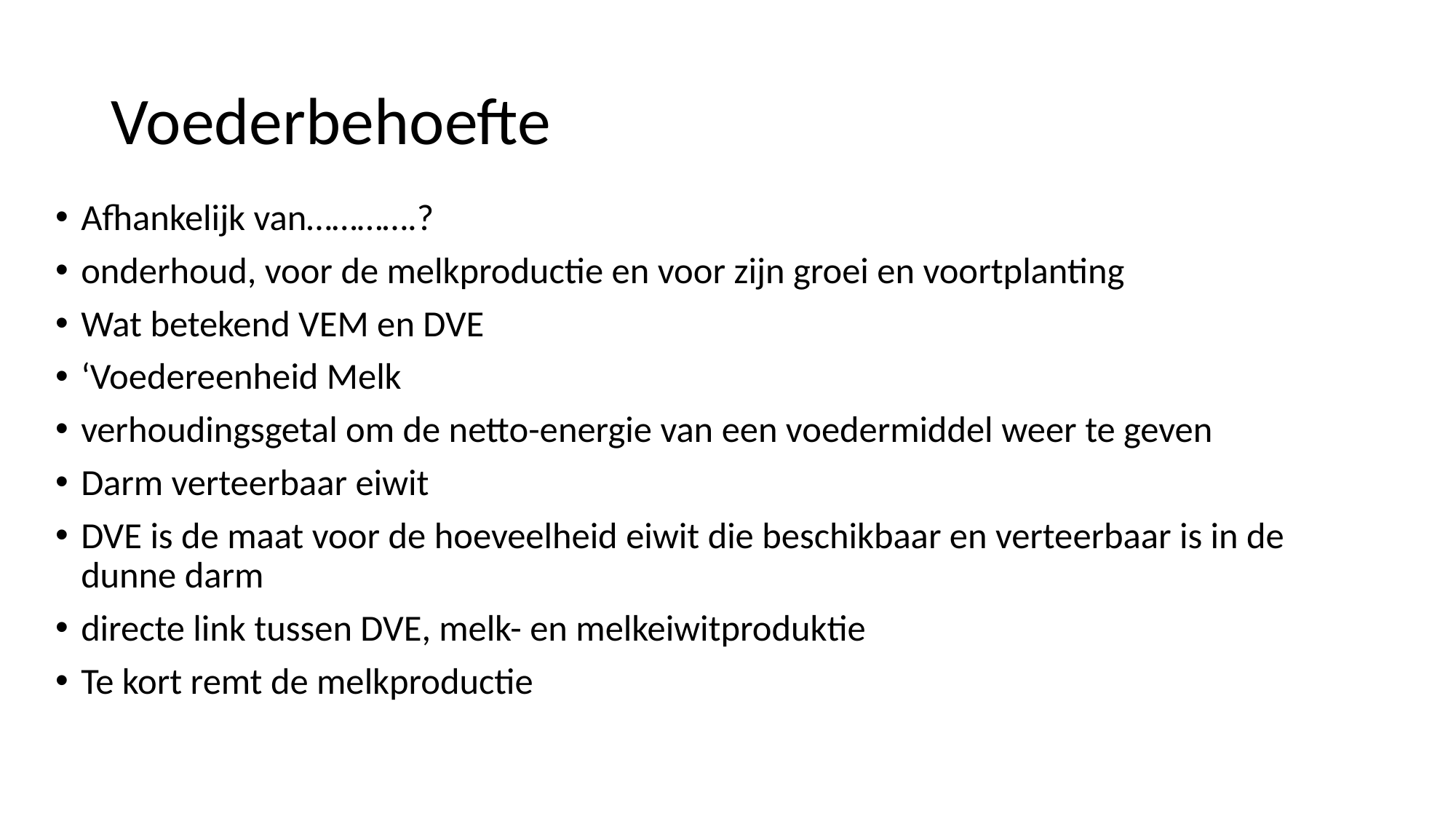

# Voederbehoefte
Afhankelijk van………….?
onderhoud, voor de melkproductie en voor zijn groei en voortplanting
Wat betekend VEM en DVE
‘Voedereenheid Melk
verhoudingsgetal om de netto-energie van een voedermiddel weer te geven
Darm verteerbaar eiwit
DVE is de maat voor de hoeveelheid eiwit die beschikbaar en verteerbaar is in de dunne darm
directe link tussen DVE, melk- en melkeiwitproduktie
Te kort remt de melkproductie